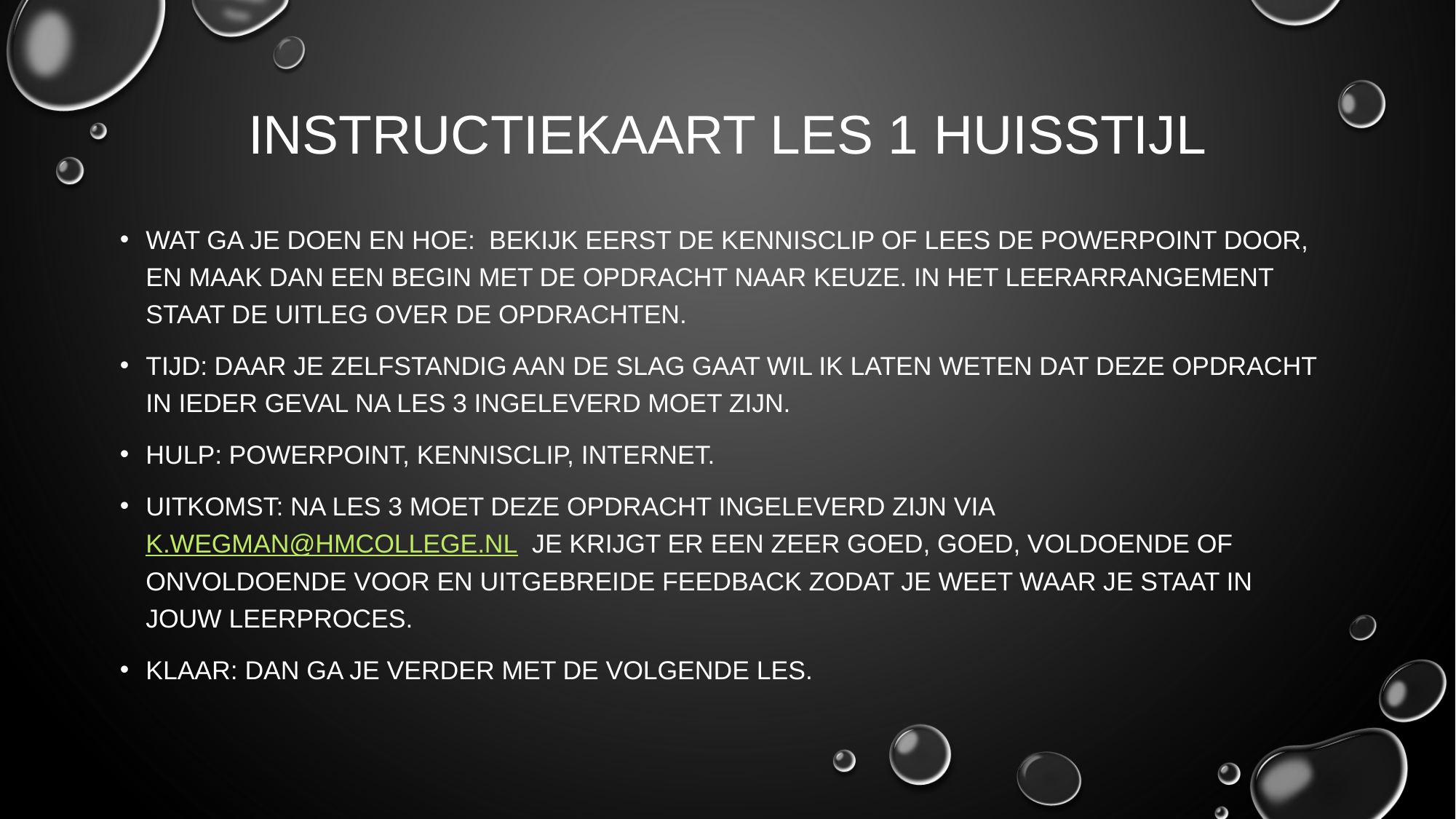

# Instructiekaart les 1 huisstijl
Wat ga je doen En hoe:  Bekijk eerst de kennisclip of lees de PowerPoint door, En maak dan een begin met de opdracht naar keuze. In het leerarrangement staat de uitleg over de opdrachten.
Tijd: daar je zelfstandig aan de slag gaat wil ik laten weten dat deze opdracht in ieder geval na les 3 ingeleverd moet zijn.
Hulp: powerpoint, kennisclip, internet.
uitkomst: na les 3 moet deze opdracht ingeleverd zijn via k.wegman@hmcollege.nl  je krijgt er een zeer goed, goed, voldoende of onvoldoende voor en uitgebreide feedback Zodat je weet waar je staat in jouw leerproces.
Klaar: dan ga je verder met de volgende les.